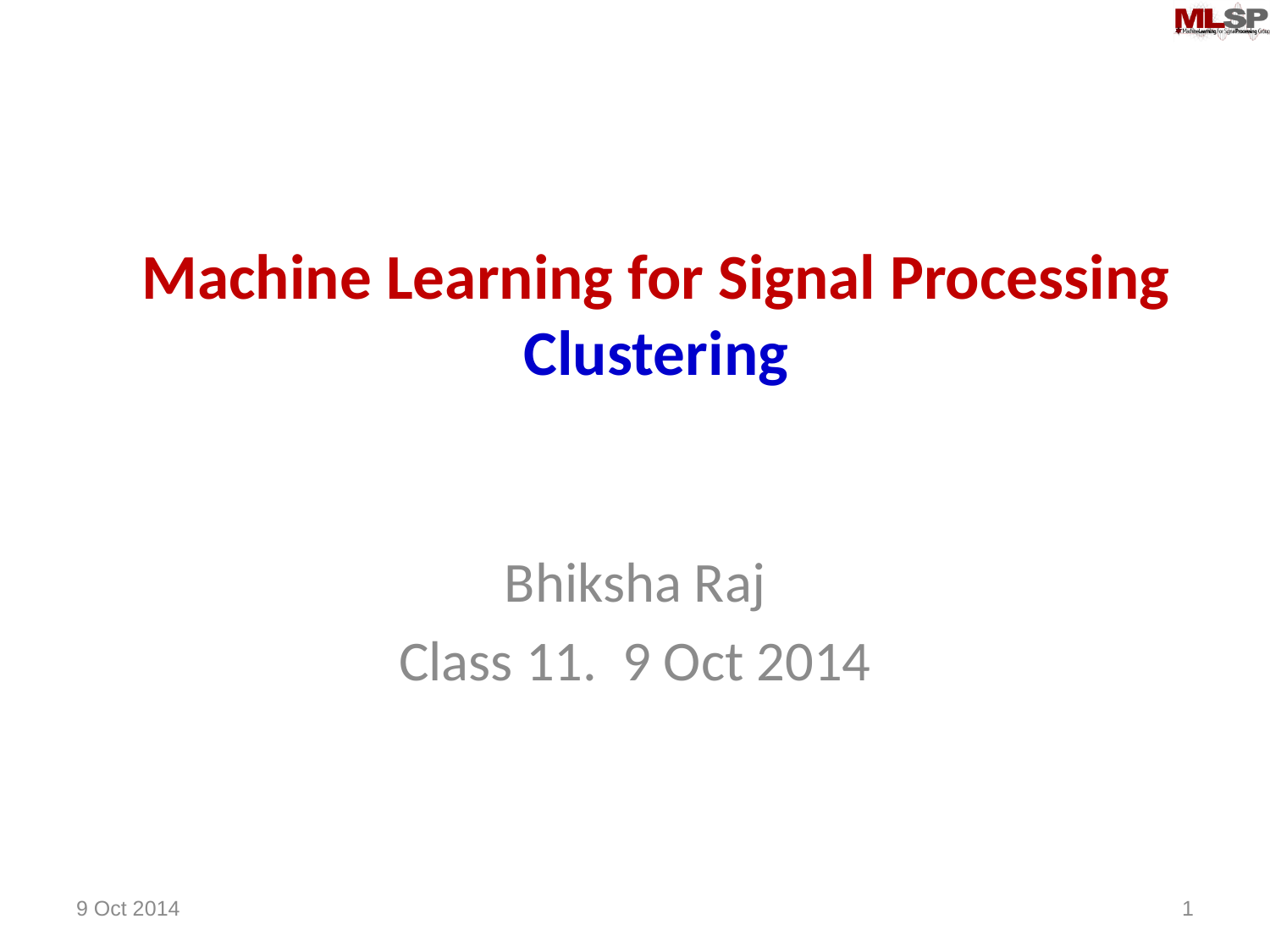

# Machine Learning for Signal Processing Clustering
Bhiksha Raj
Class 11.  9 Oct 2014

9 Oct 2014
1